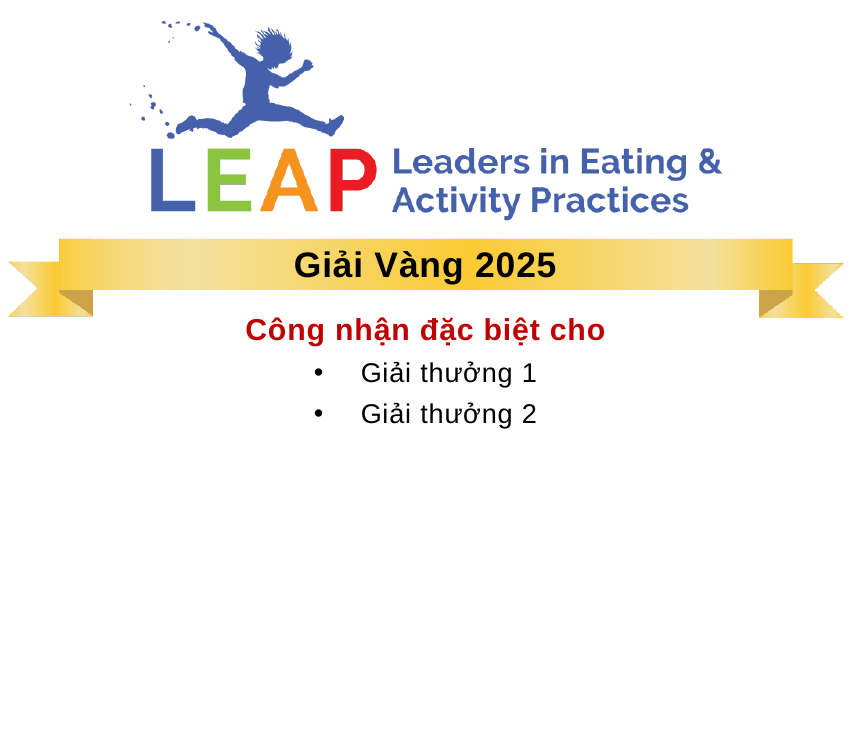

# Giải Vàng 2025
Công nhận đặc biệt cho
Giải thưởng 1
Giải thưởng 2